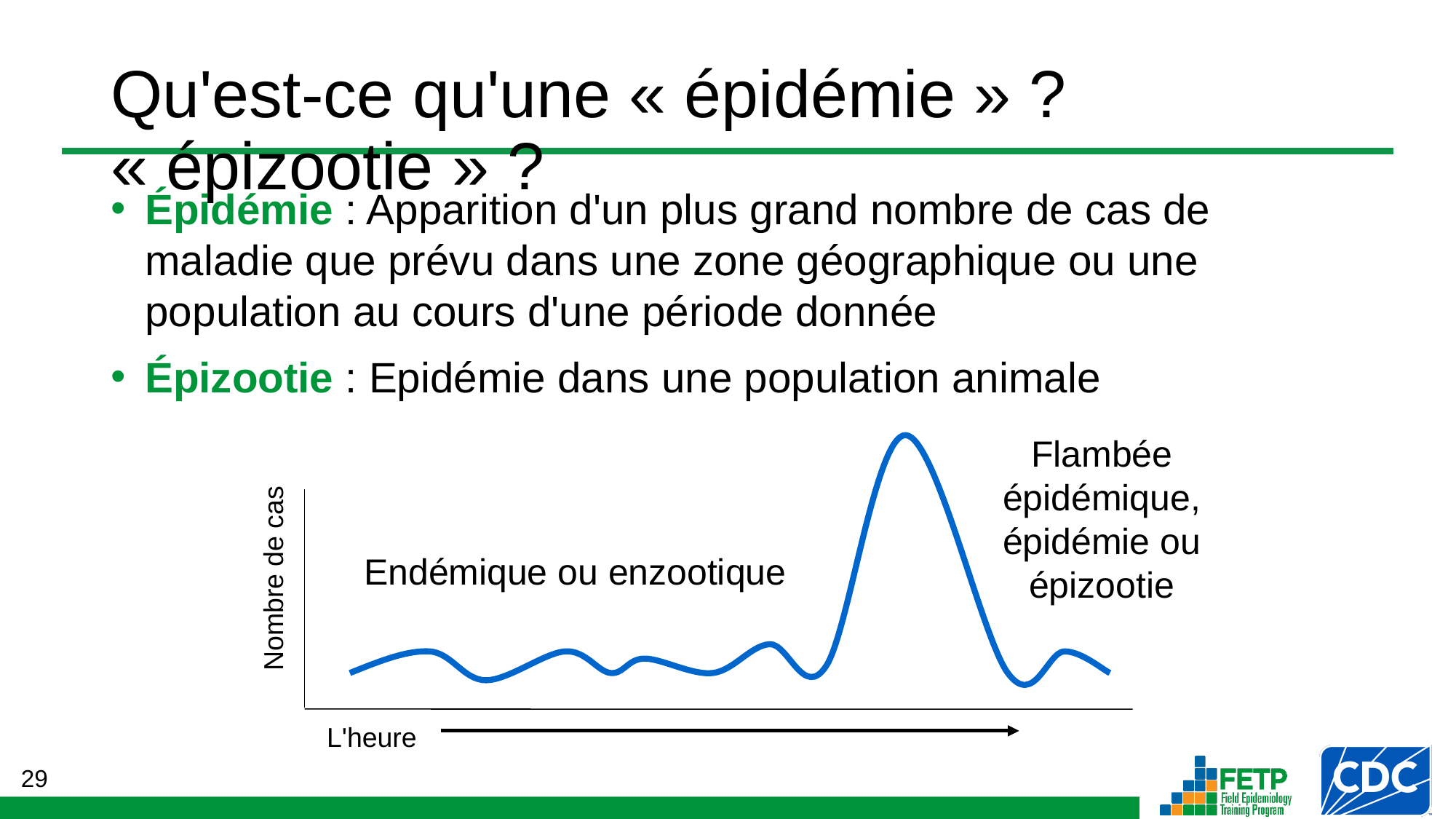

# Qu'est-ce qu'une « épidémie » ? « épizootie » ?
Épidémie : Apparition d'un plus grand nombre de cas de maladie que prévu dans une zone géographique ou une population au cours d'une période donnée
Épizootie : Epidémie dans une population animale
Flambée épidémique, épidémie ou
épizootie

Nombre de cas
L'heure
Endémique ou enzootique